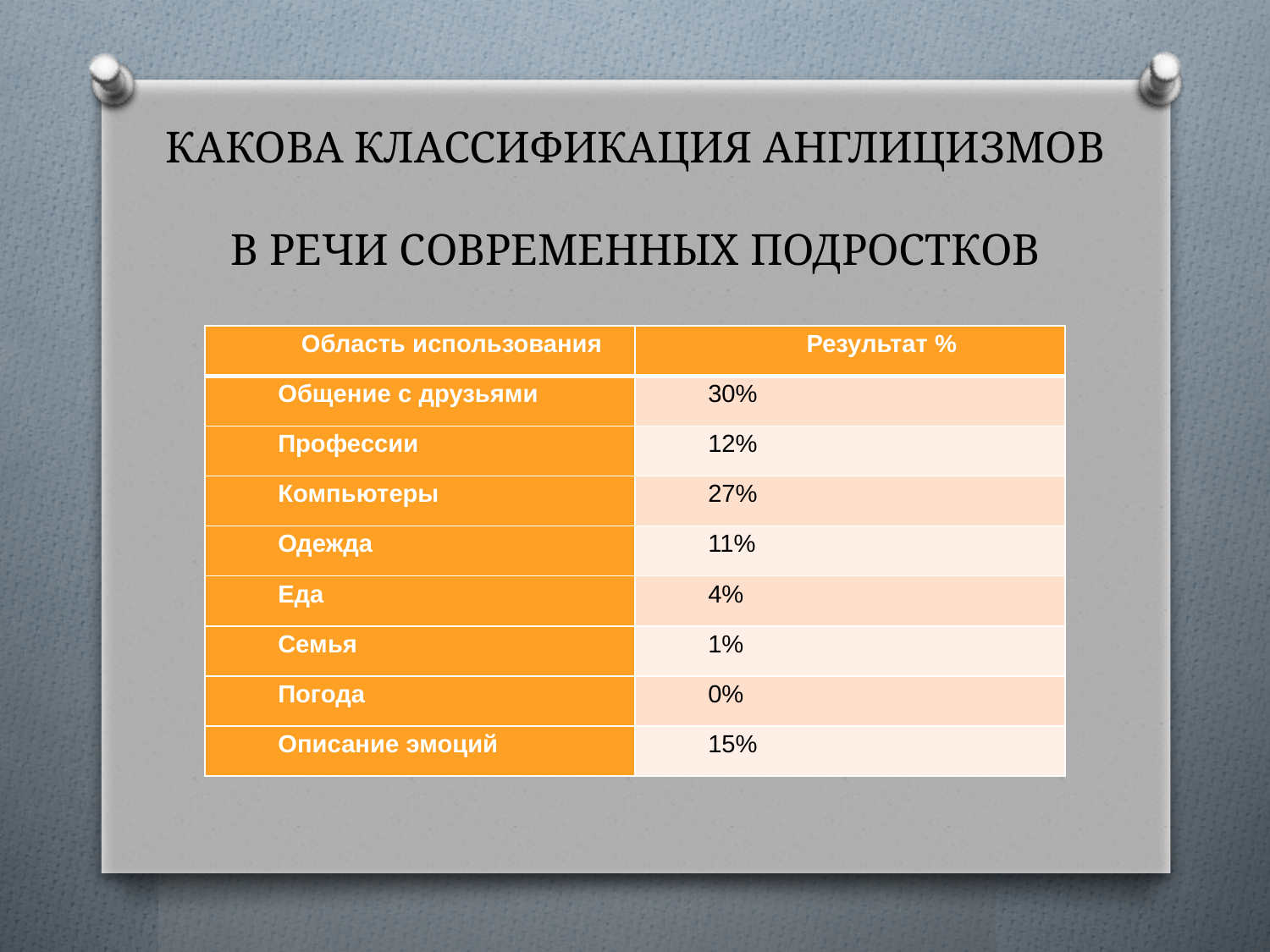

# КАКОВА КЛАССИФИКАЦИЯ АНГЛИЦИЗМОВ В РЕЧИ СОВРЕМЕННЫХ ПОДРОСТКОВ
| Область использования | Результат % |
| --- | --- |
| Общение с друзьями | 30% |
| Профессии | 12% |
| Компьютеры | 27% |
| Одежда | 11% |
| Еда | 4% |
| Семья | 1% |
| Погода | 0% |
| Описание эмоций | 15% |